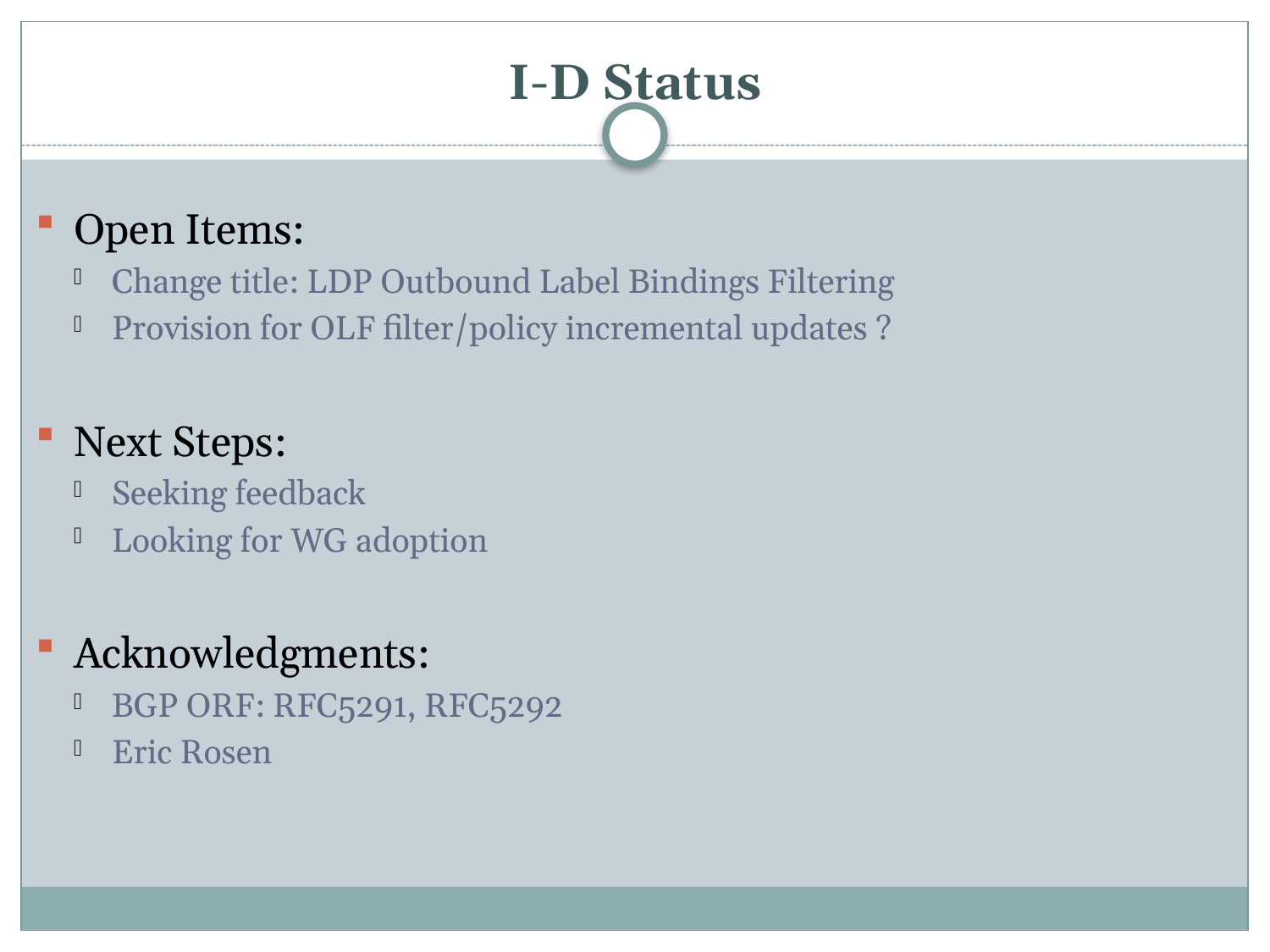

# I-D Status
Open Items:
Change title: LDP Outbound Label Bindings Filtering
Provision for OLF filter/policy incremental updates ?

Next Steps:
Seeking feedback
Looking for WG adoption

Acknowledgments:
BGP ORF: RFC5291, RFC5292
Eric Rosen